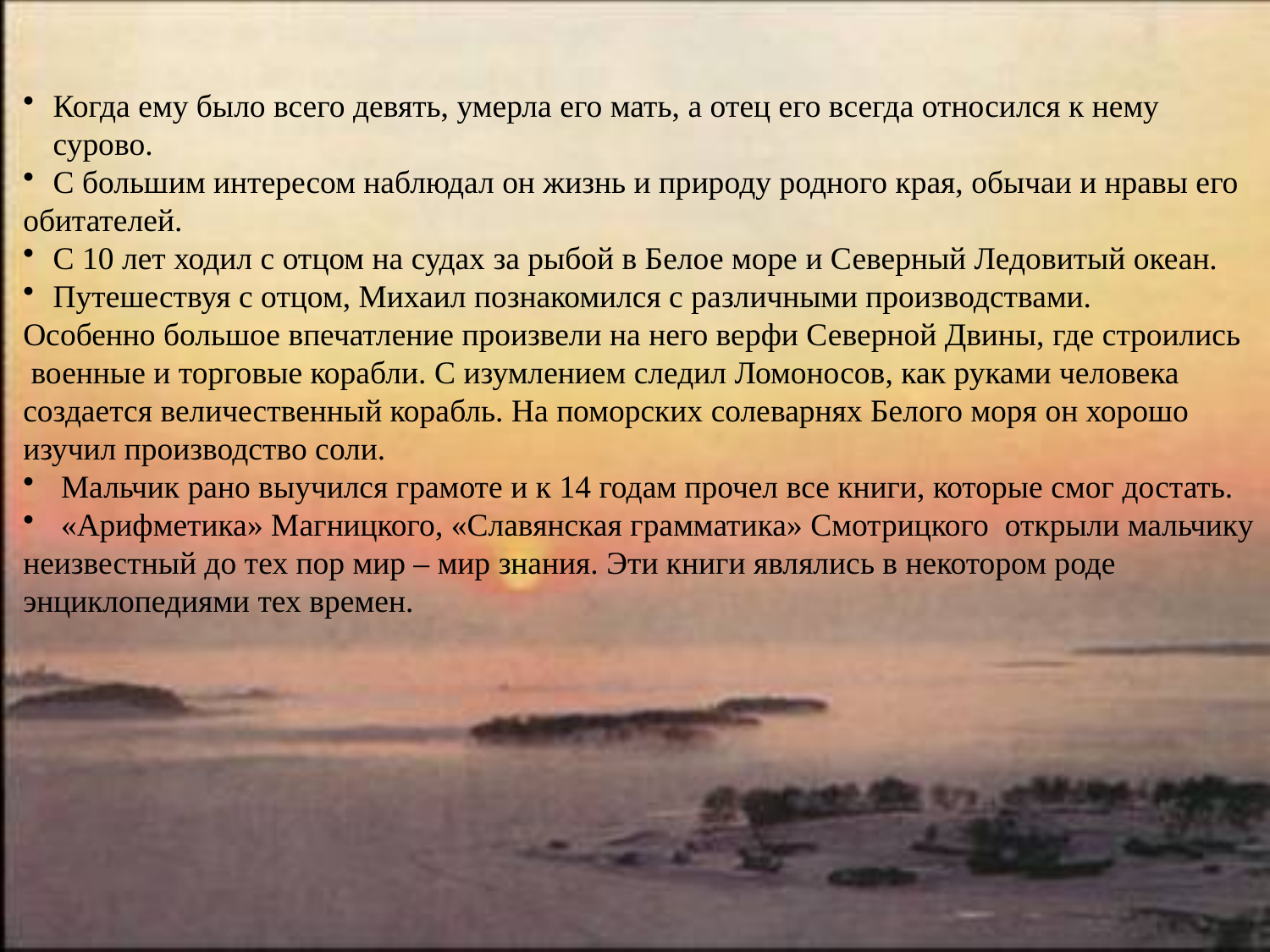

Когда ему было всего девять, умерла его мать, а отец его всегда относился к нему сурово.
С большим интересом наблюдал он жизнь и природу родного края, обычаи и нравы его
обитателей.
С 10 лет ходил с отцом на судах за рыбой в Белое море и Северный Ледовитый океан.
Путешествуя с отцом, Михаил познакомился с различными производствами.
Особенно большое впечатление произвели на него верфи Северной Двины, где строились
 военные и торговые корабли. С изумлением следил Ломоносов, как руками человека
создается величественный корабль. На поморских солеварнях Белого моря он хорошо
изучил производство соли.
 Мальчик рано выучился грамоте и к 14 годам прочел все книги, которые смог достать.
 «Арифметика» Магницкого, «Славянская грамматика» Смотрицкого  открыли мальчику
неизвестный до тех пор мир – мир знания. Эти книги являлись в некотором роде энциклопедиями тех времен.